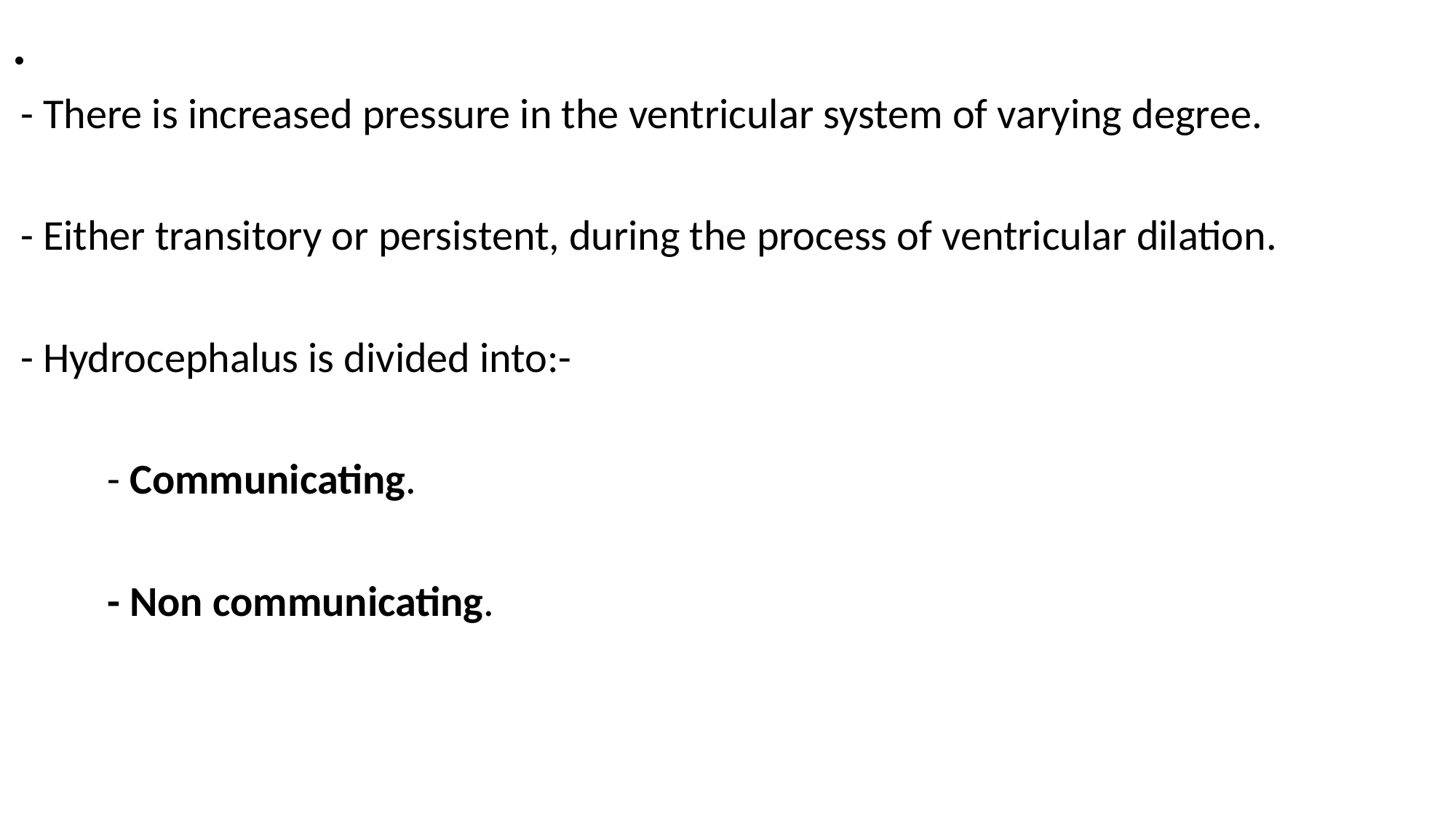

# .
 - There is increased pressure in the ventricular system of varying degree.

 - Either transitory or persistent, during the process of ventricular dilation.

 - Hydrocephalus is divided into:-

          - Communicating.

          - Non communicating.